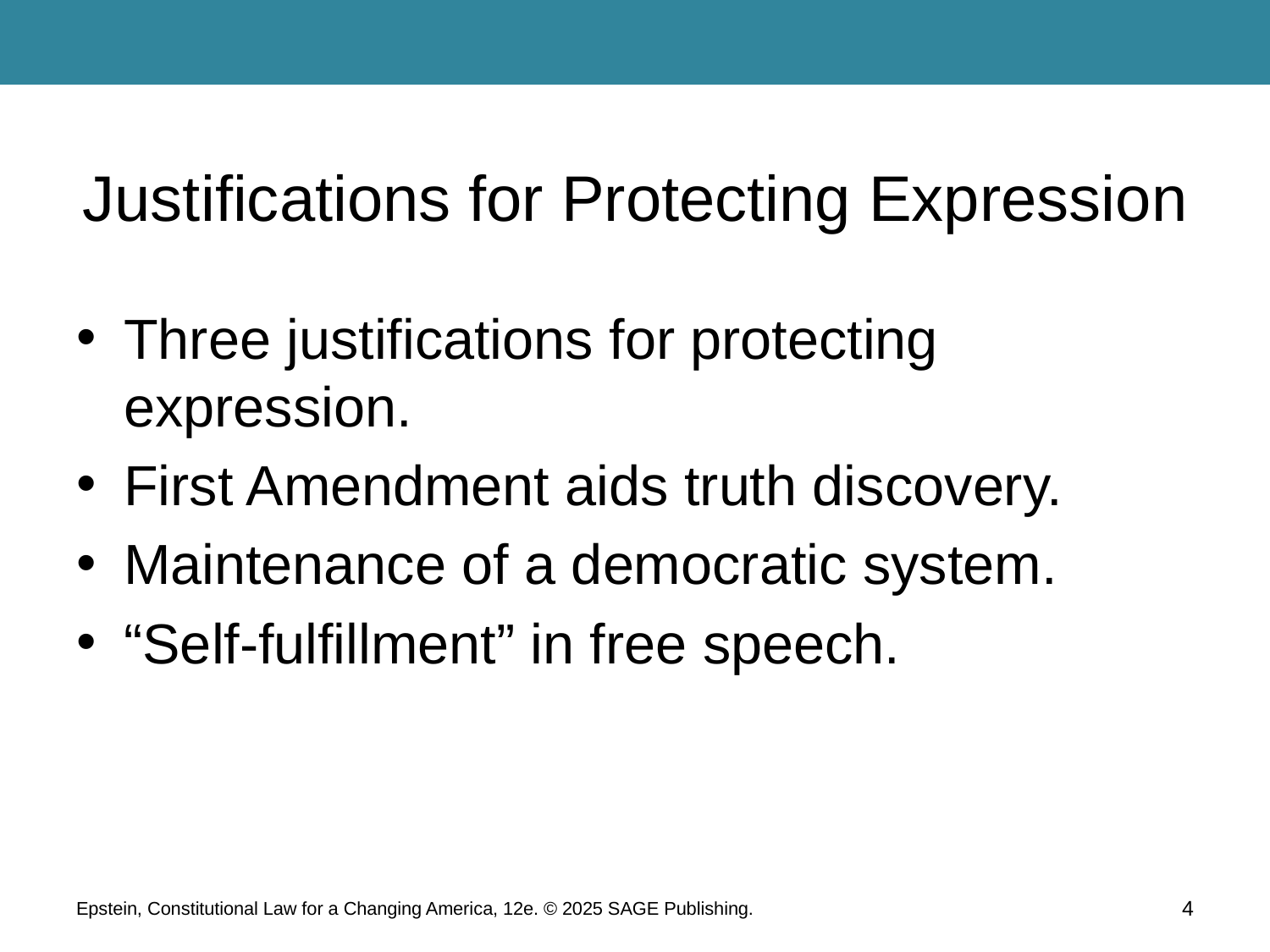

# Justifications for Protecting Expression
Three justifications for protecting expression.
First Amendment aids truth discovery.
Maintenance of a democratic system.
“Self-fulfillment” in free speech.
Epstein, Constitutional Law for a Changing America, 12e. © 2025 SAGE Publishing.
4